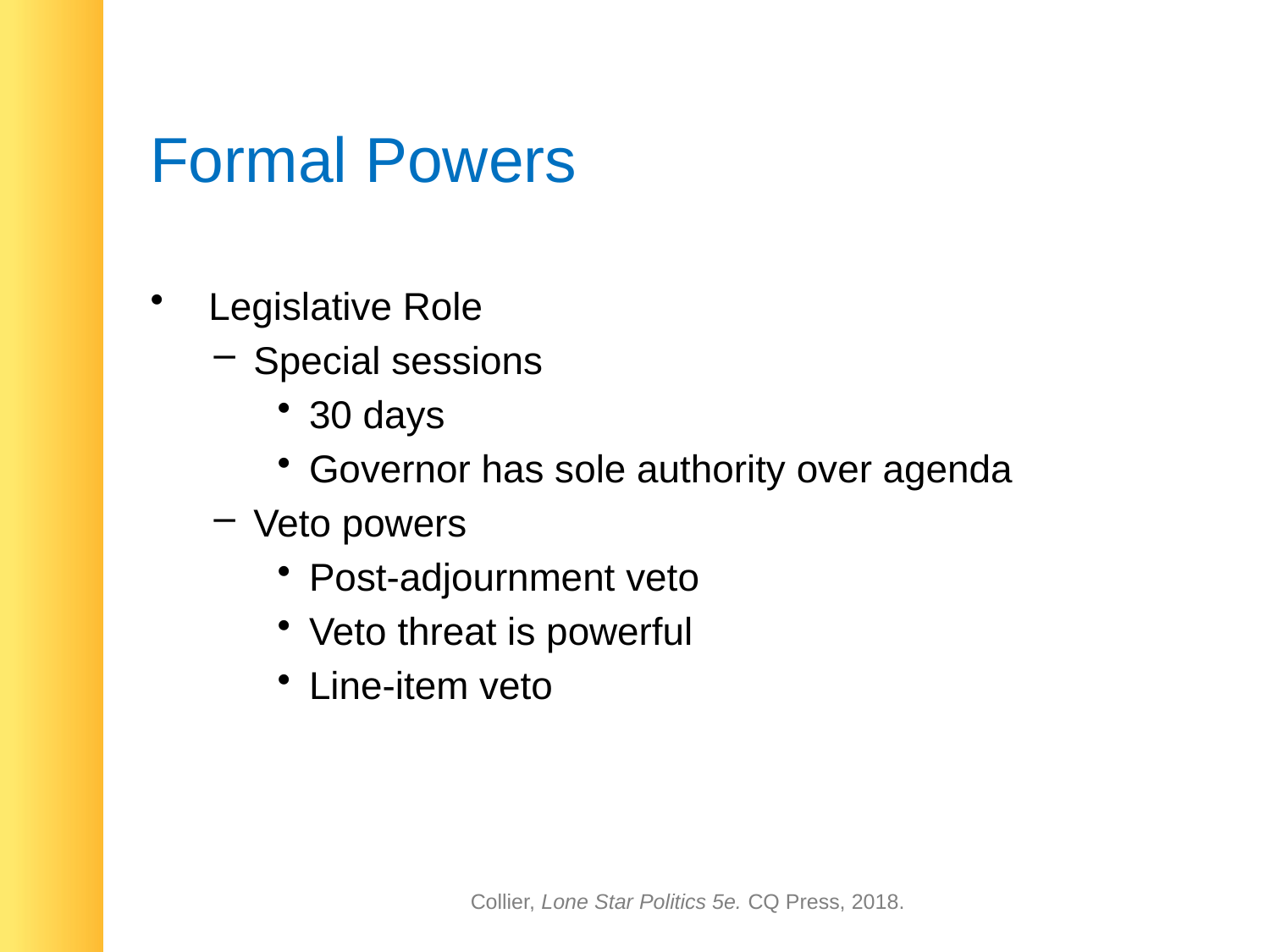

# Formal Powers
 Legislative Role
Special sessions
30 days
Governor has sole authority over agenda
Veto powers
Post-adjournment veto
Veto threat is powerful
Line-item veto
Collier, Lone Star Politics 5e. CQ Press, 2018.